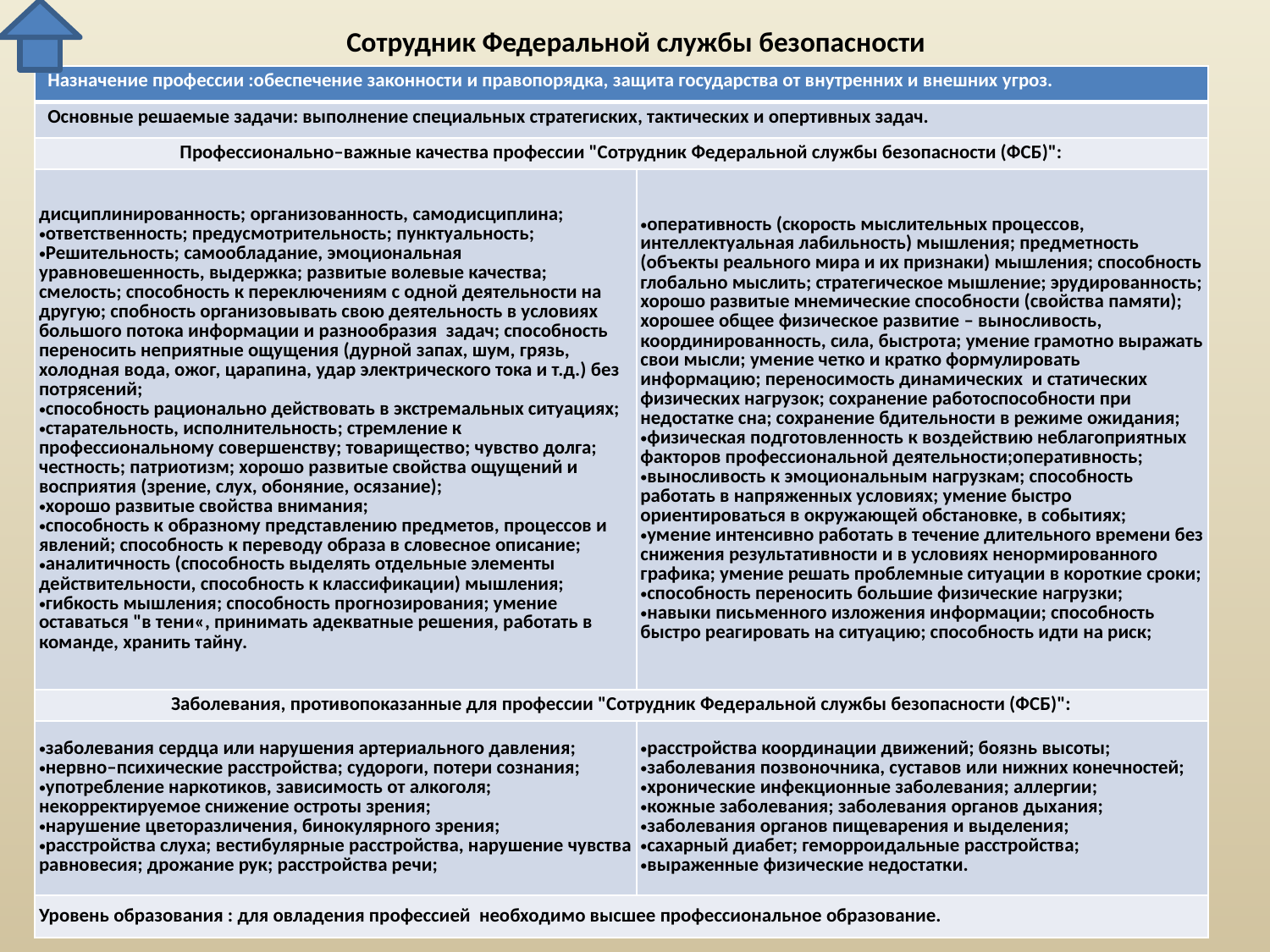

# Сотрудник Федеральной службы безопасности
| Назначение профессии :обеспечение законности и правопорядка, защита государства от внутренних и внешних угроз. |  |
| --- | --- |
| Основные решаемые задачи: выполнение специальных стратегиских, тактических и опертивных задач. |  |
| Профессионально–важные качества профессии "Сотрудник Федеральной службы безопасности (ФСБ)": |  |
| дисциплинированность; организованность, самодисциплина; ответственность; предусмотрительность; пунктуальность; Решительность; самообладание, эмоциональная уравновешенность, выдержка; развитые волевые качества; смелость; способность к переключениям с одной деятельности на другую; спобность организовывать свою деятельность в условиях большого потока информации и разнообразия задач; способность переносить неприятные ощущения (дурной запах, шум, грязь, холодная вода, ожог, царапина, удар электрического тока и т.д.) без потрясений; способность рационально действовать в экстремальных ситуациях; старательность, исполнительность; стремление к профессиональному совершенству; товарищество; чувство долга; честность; патриотизм; хорошо развитые свойства ощущений и восприятия (зрение, слух, обоняние, осязание); хорошо развитые свойства внимания; способность к образному представлению предметов, процессов и явлений; способность к переводу образа в словесное описание; аналитичность (способность выделять отдельные элементы действительности, способность к классификации) мышления; гибкость мышления; способность прогнозирования; умение оставаться "в тени«, принимать адекватные решения, работать в команде, хранить тайну. | оперативность (скорость мыслительных процессов, интеллектуальная лабильность) мышления; предметность (объекты реального мира и их признаки) мышления; способность глобально мыслить; стратегическое мышление; эрудированность; хорошо развитые мнемические способности (свойства памяти); хорошее общее физическое развитие – выносливость, координированность, сила, быстрота; умение грамотно выражать свои мысли; умение четко и кратко формулировать информацию; переносимость динамических и статических физических нагрузок; сохранение работоспособности при недостатке сна; сохранение бдительности в режиме ожидания; физическая подготовленность к воздействию неблагоприятных факторов профессиональной деятельности;оперативность; выносливость к эмоциональным нагрузкам; способность работать в напряженных условиях; умение быстро ориентироваться в окружающей обстановке, в событиях; умение интенсивно работать в течение длительного времени без снижения результативности и в условиях ненормированного графика; умение решать проблемные ситуации в короткие сроки; способность переносить большие физические нагрузки; навыки письменного изложения информации; способность быстро реагировать на ситуацию; способность идти на риск; |
| Заболевания, противопоказанные для профессии "Сотрудник Федеральной службы безопасности (ФСБ)": |  |
| заболевания сердца или нарушения артериального давления; нервно–психические расстройства; судороги, потери сознания; употребление наркотиков, зависимость от алкоголя; некорректируемое снижение остроты зрения; нарушение цветоразличения, бинокулярного зрения; расстройства слуха; вестибулярные расстройства, нарушение чувства равновесия; дрожание рук; расстройства речи; | расстройства координации движений; боязнь высоты; заболевания позвоночника, суставов или нижних конечностей; хронические инфекционные заболевания; аллергии; кожные заболевания; заболевания органов дыхания; заболевания органов пищеварения и выделения; сахарный диабет; геморроидальные расстройства; выраженные физические недостатки. |
| Уровень образования : для овладения профессией необходимо высшее профессиональное образование. |  |